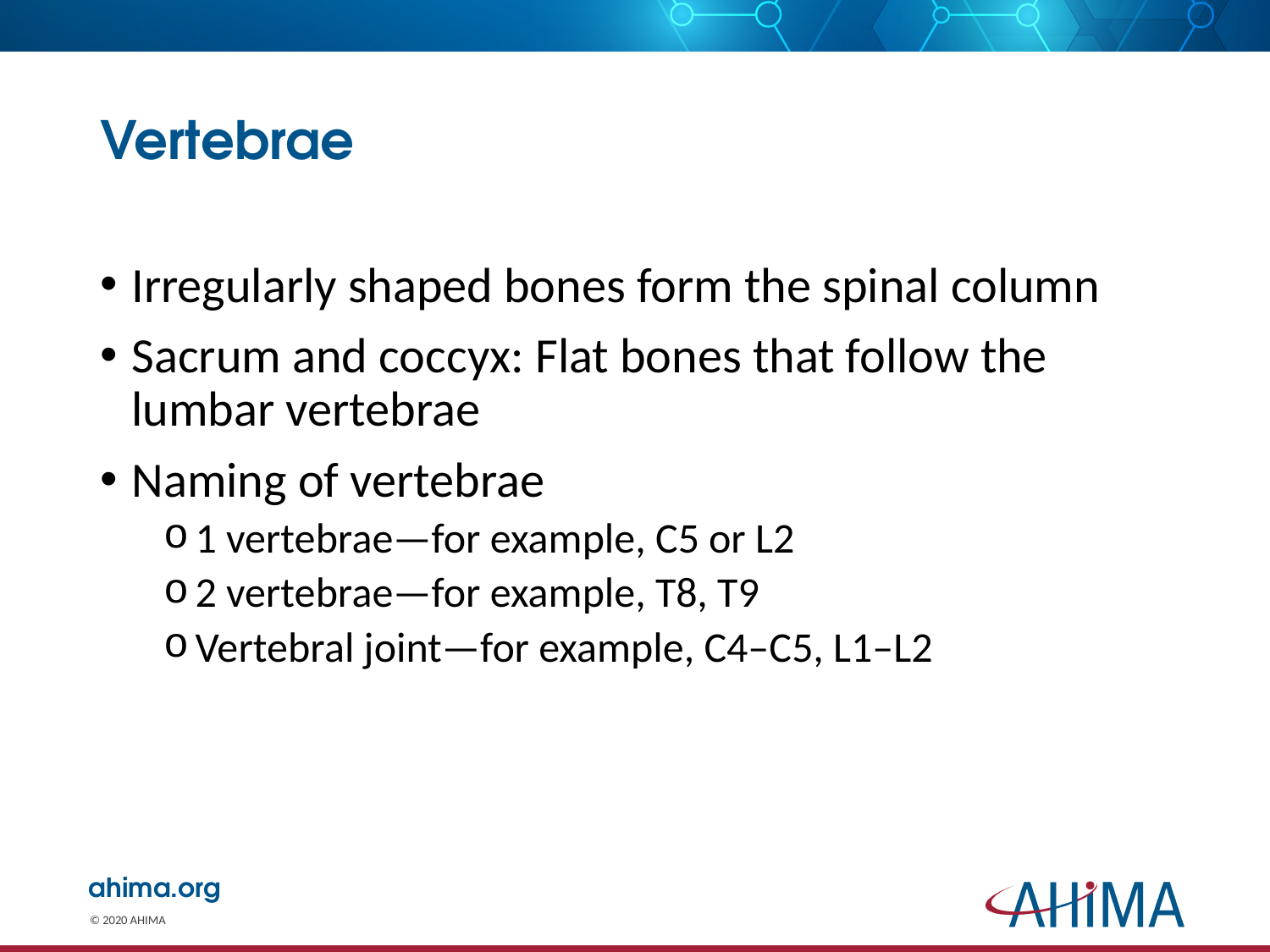

# Vertebrae
Irregularly shaped bones form the spinal column
Sacrum and coccyx: Flat bones that follow the lumbar vertebrae
Naming of vertebrae
1 vertebrae—for example, C5 or L2
2 vertebrae—for example, T8, T9
Vertebral joint—for example, C4–C5, L1–L2